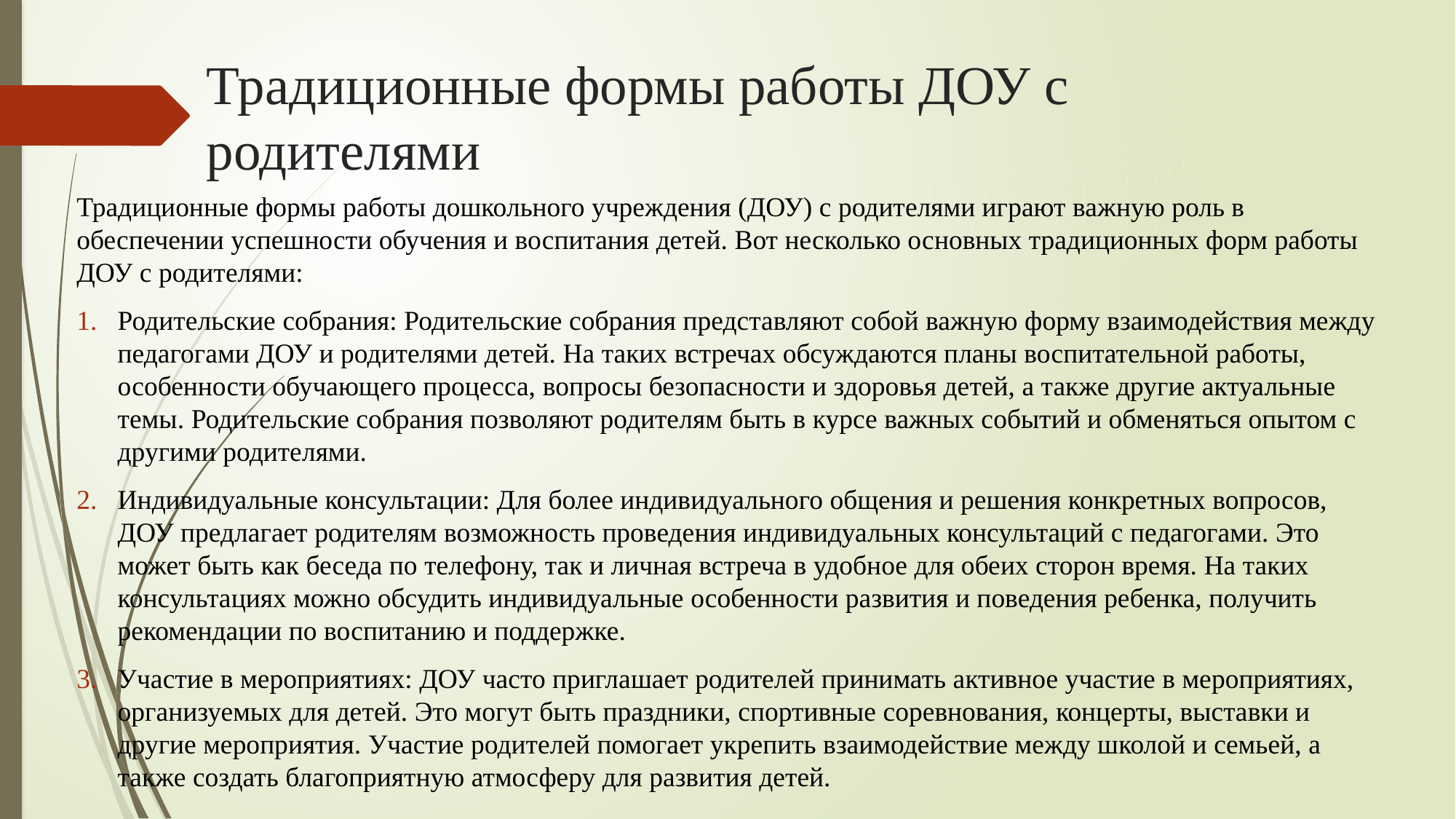

# Традиционные формы работы ДОУ с родителями
Традиционные формы работы дошкольного учреждения (ДОУ) с родителями играют важную роль в обеспечении успешности обучения и воспитания детей. Вот несколько основных традиционных форм работы ДОУ с родителями:
Родительские собрания: Родительские собрания представляют собой важную форму взаимодействия между педагогами ДОУ и родителями детей. На таких встречах обсуждаются планы воспитательной работы, особенности обучающего процесса, вопросы безопасности и здоровья детей, а также другие актуальные темы. Родительские собрания позволяют родителям быть в курсе важных событий и обменяться опытом с другими родителями.
Индивидуальные консультации: Для более индивидуального общения и решения конкретных вопросов, ДОУ предлагает родителям возможность проведения индивидуальных консультаций с педагогами. Это может быть как беседа по телефону, так и личная встреча в удобное для обеих сторон время. На таких консультациях можно обсудить индивидуальные особенности развития и поведения ребенка, получить рекомендации по воспитанию и поддержке.
Участие в мероприятиях: ДОУ часто приглашает родителей принимать активное участие в мероприятиях, организуемых для детей. Это могут быть праздники, спортивные соревнования, концерты, выставки и другие мероприятия. Участие родителей помогает укрепить взаимодействие между школой и семьей, а также создать благоприятную атмосферу для развития детей.